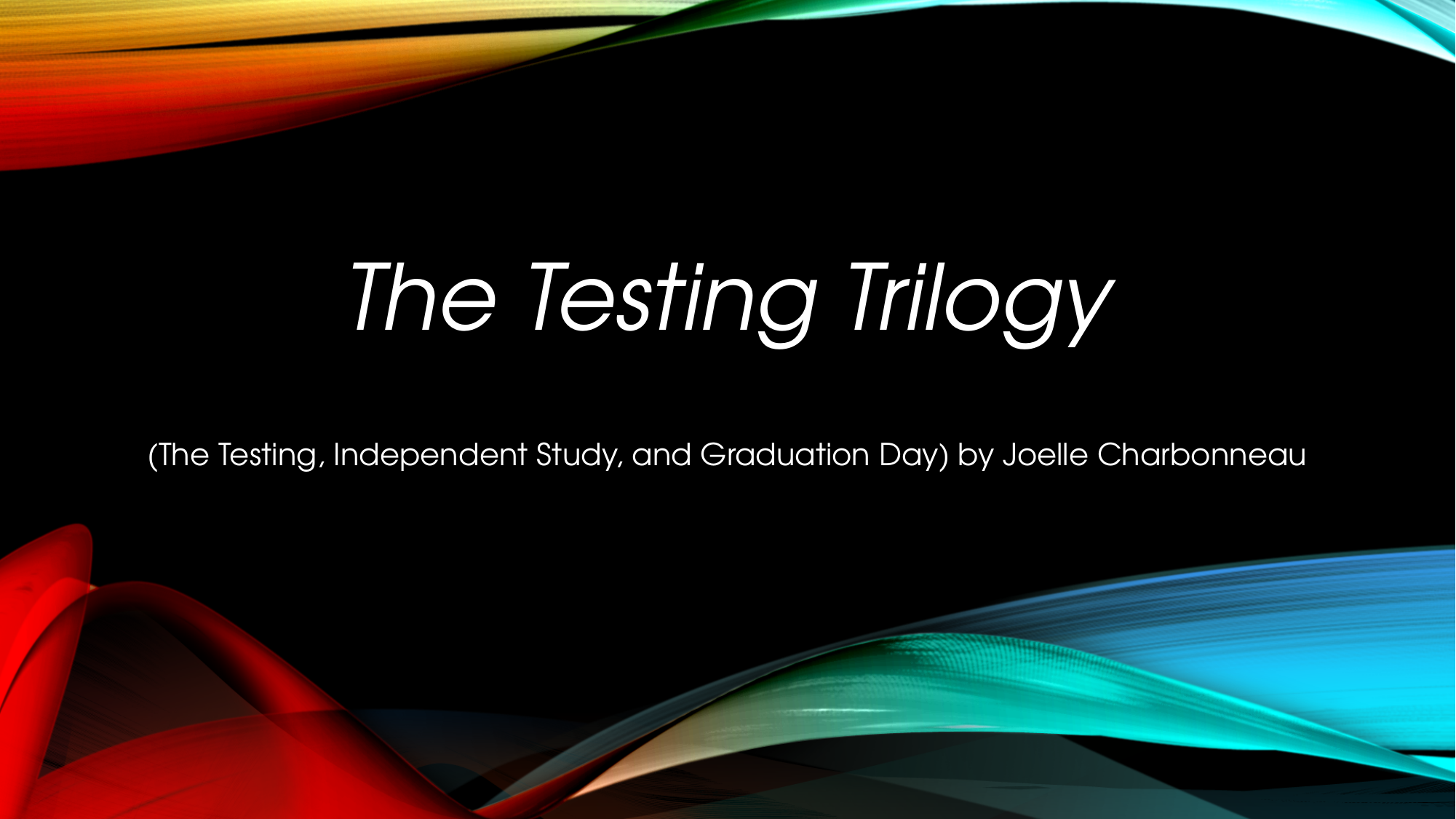

The Testing Trilogy
(The Testing, Independent Study, and Graduation Day) by Joelle Charbonneau